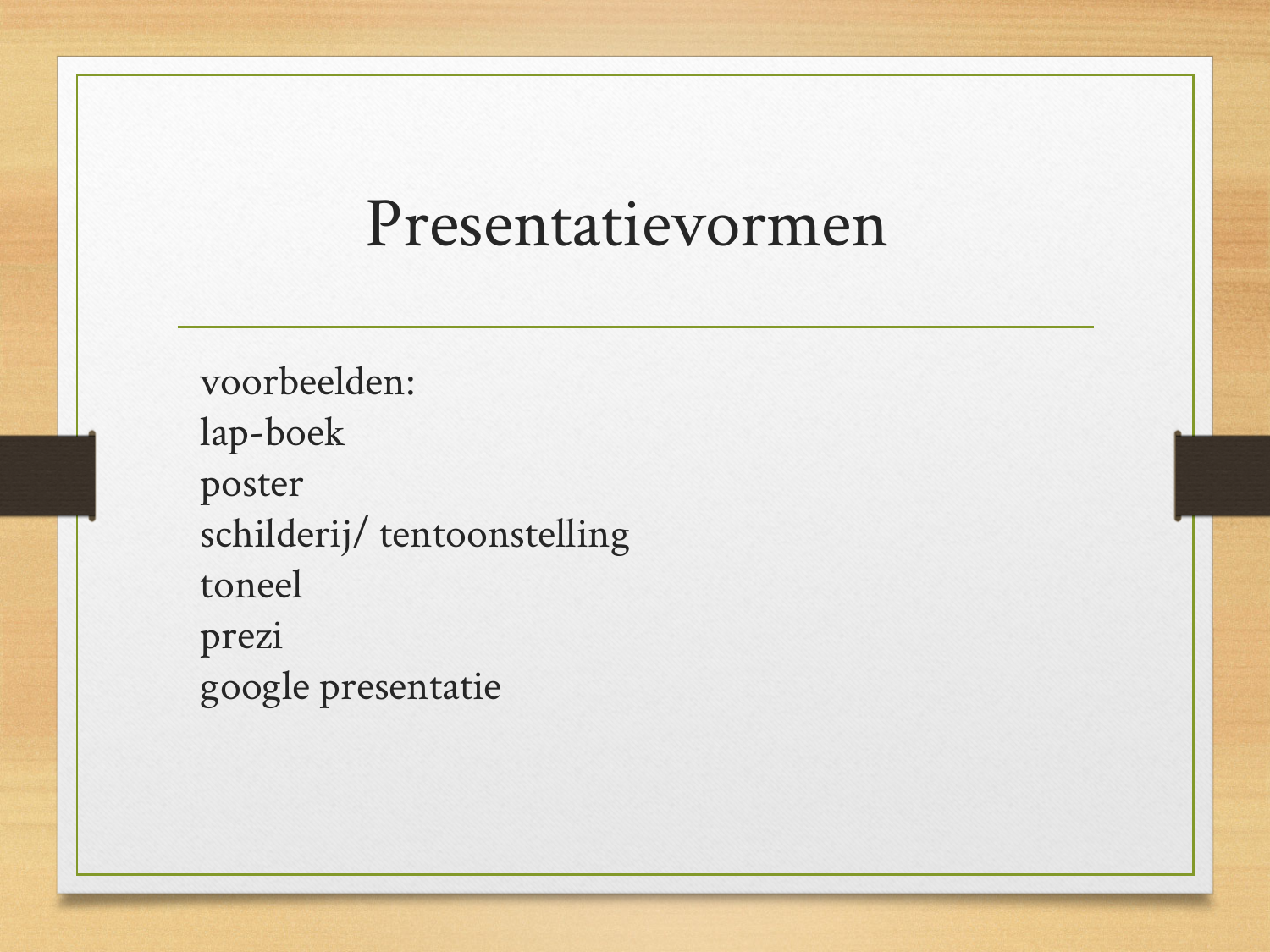

# Presentatievormen
voorbeelden:
lap-boek
poster
schilderij/ tentoonstelling
toneel
prezi
google presentatie